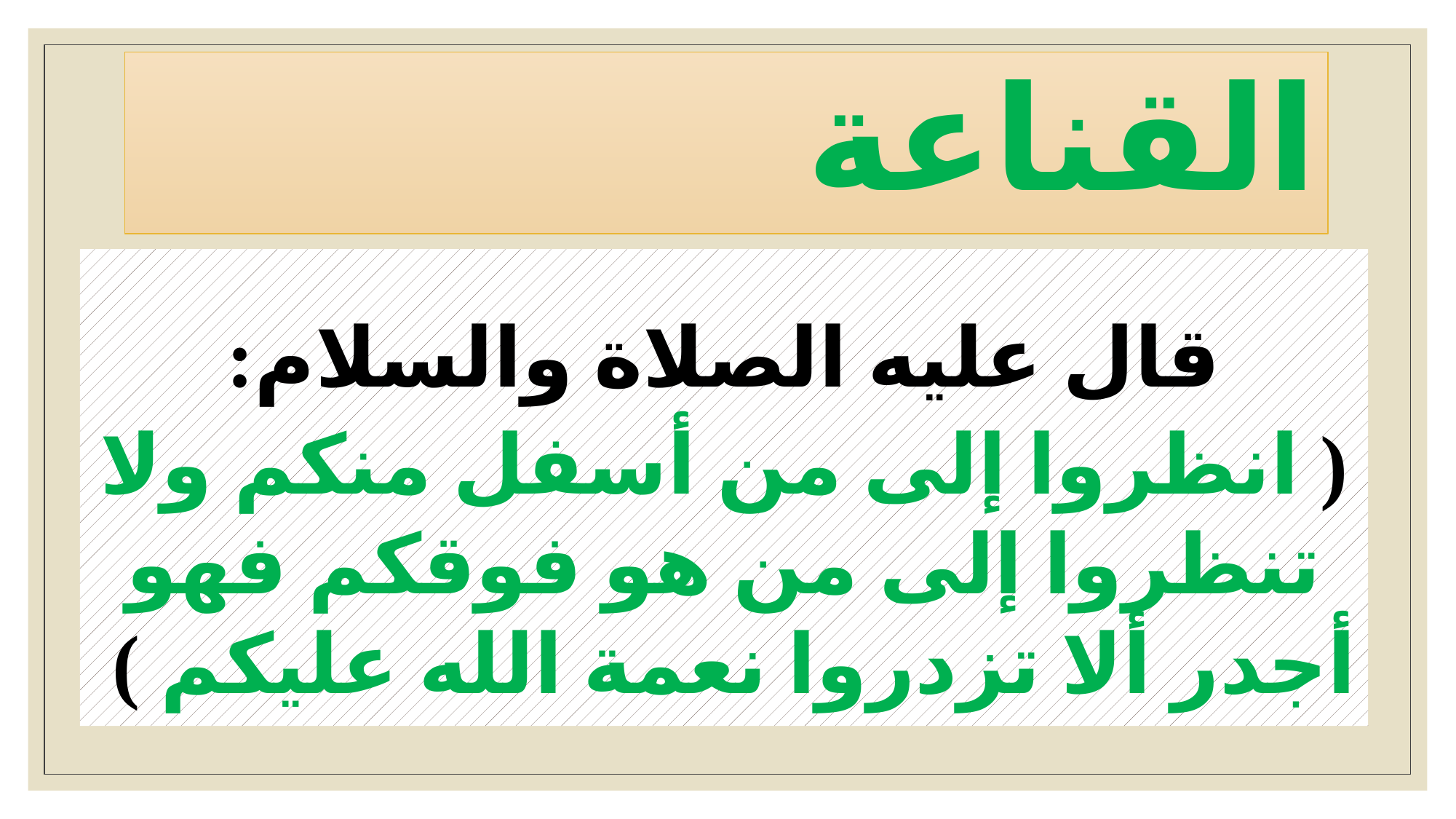

# القناعة

قال عليه الصلاة والسلام:
( انظروا إلى من أسفل منكم ولا تنظروا إلى من هو فوقكم فهو أجدر ألا تزدروا نعمة الله عليكم )